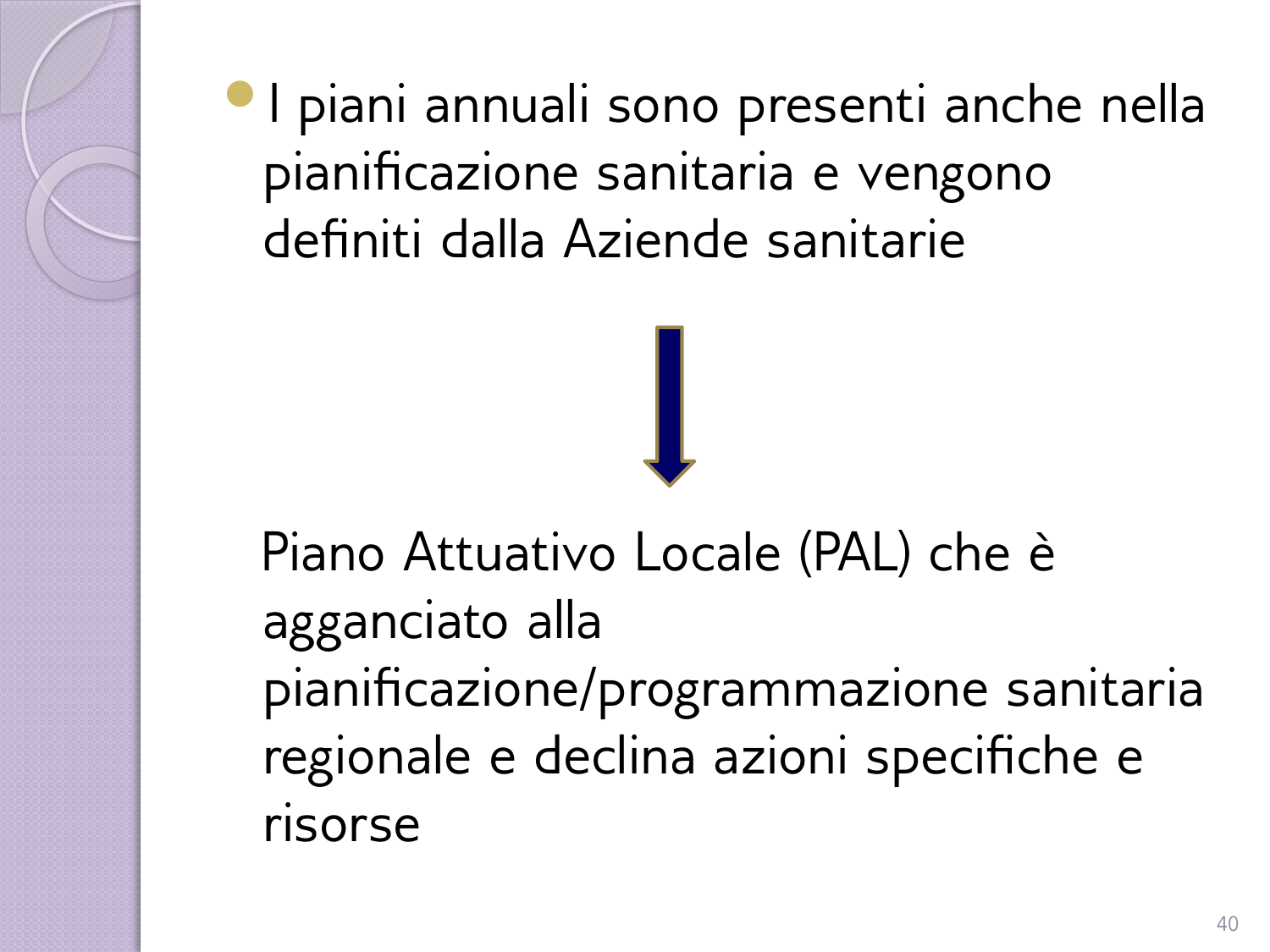

I piani annuali sono presenti anche nella pianificazione sanitaria e vengono definiti dalla Aziende sanitarie

Piano Attuativo Locale (PAL) che è agganciato alla pianificazione/programmazione sanitaria  regionale e declina azioni specifiche e risorse

40